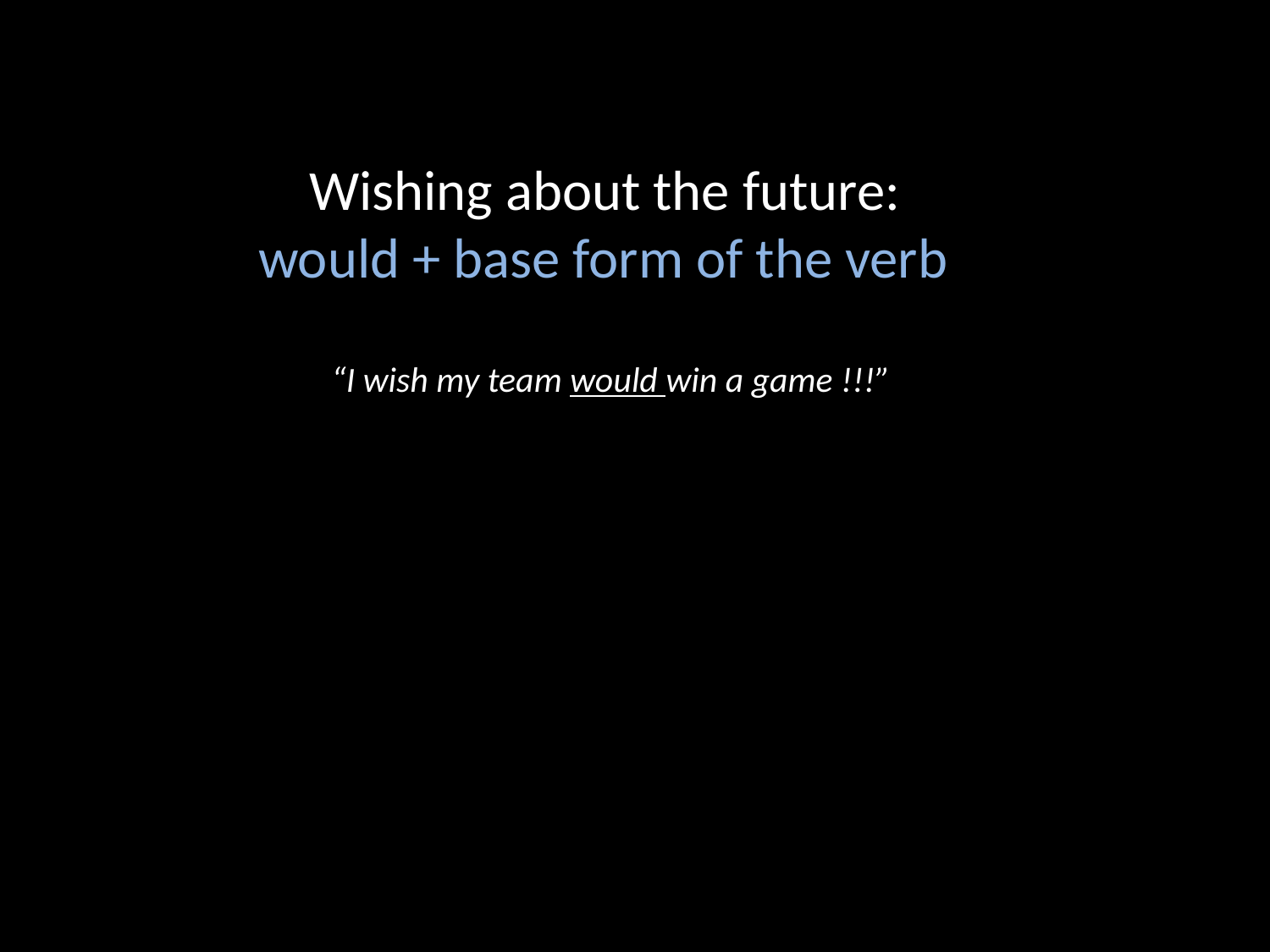

Wishing about the future:
would + base form of the verb

“I wish my team would win a game !!!”